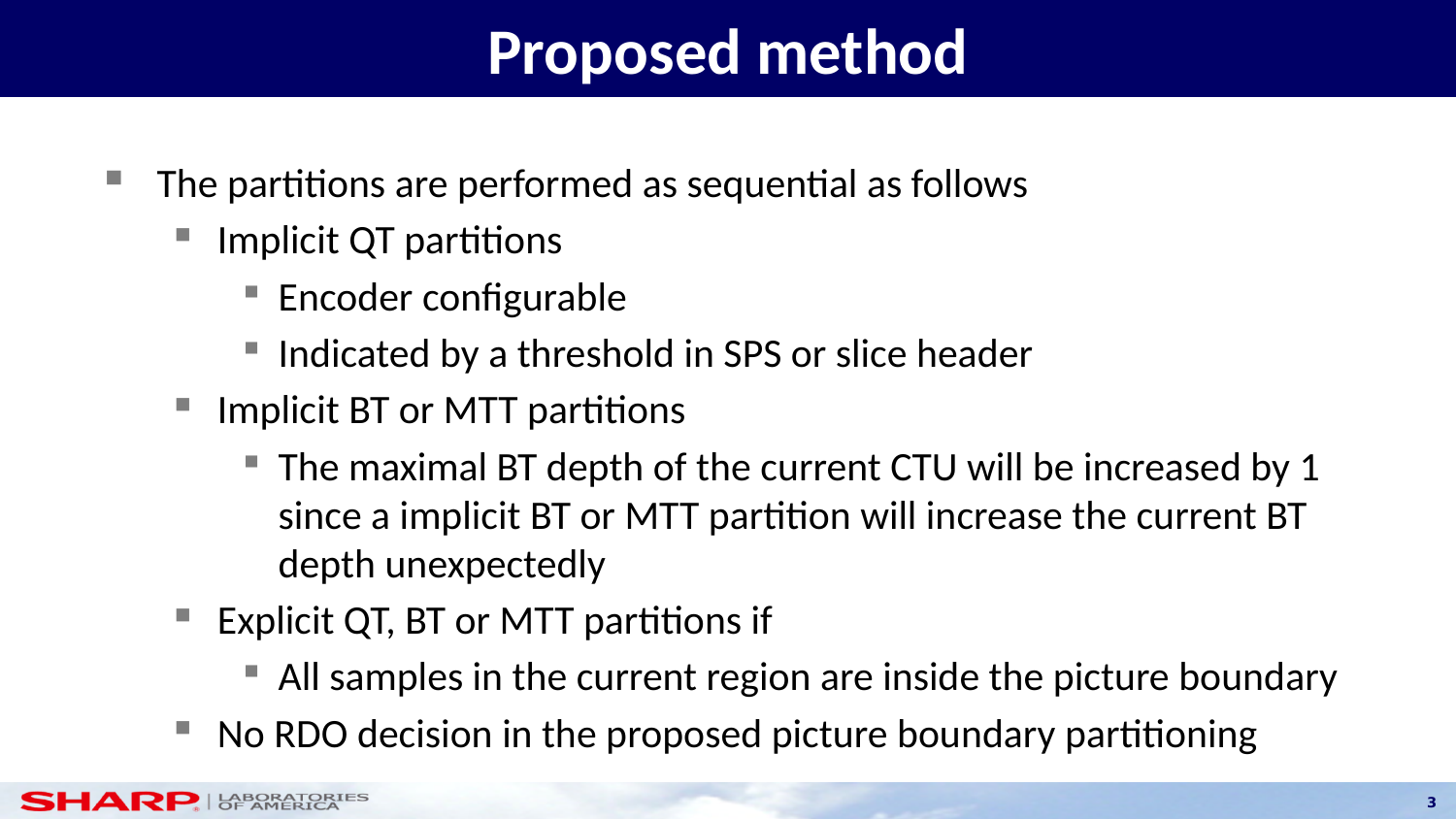

# Proposed method
The partitions are performed as sequential as follows
Implicit QT partitions
Encoder configurable
Indicated by a threshold in SPS or slice header
Implicit BT or MTT partitions
The maximal BT depth of the current CTU will be increased by 1 since a implicit BT or MTT partition will increase the current BT depth unexpectedly
Explicit QT, BT or MTT partitions if
All samples in the current region are inside the picture boundary
No RDO decision in the proposed picture boundary partitioning